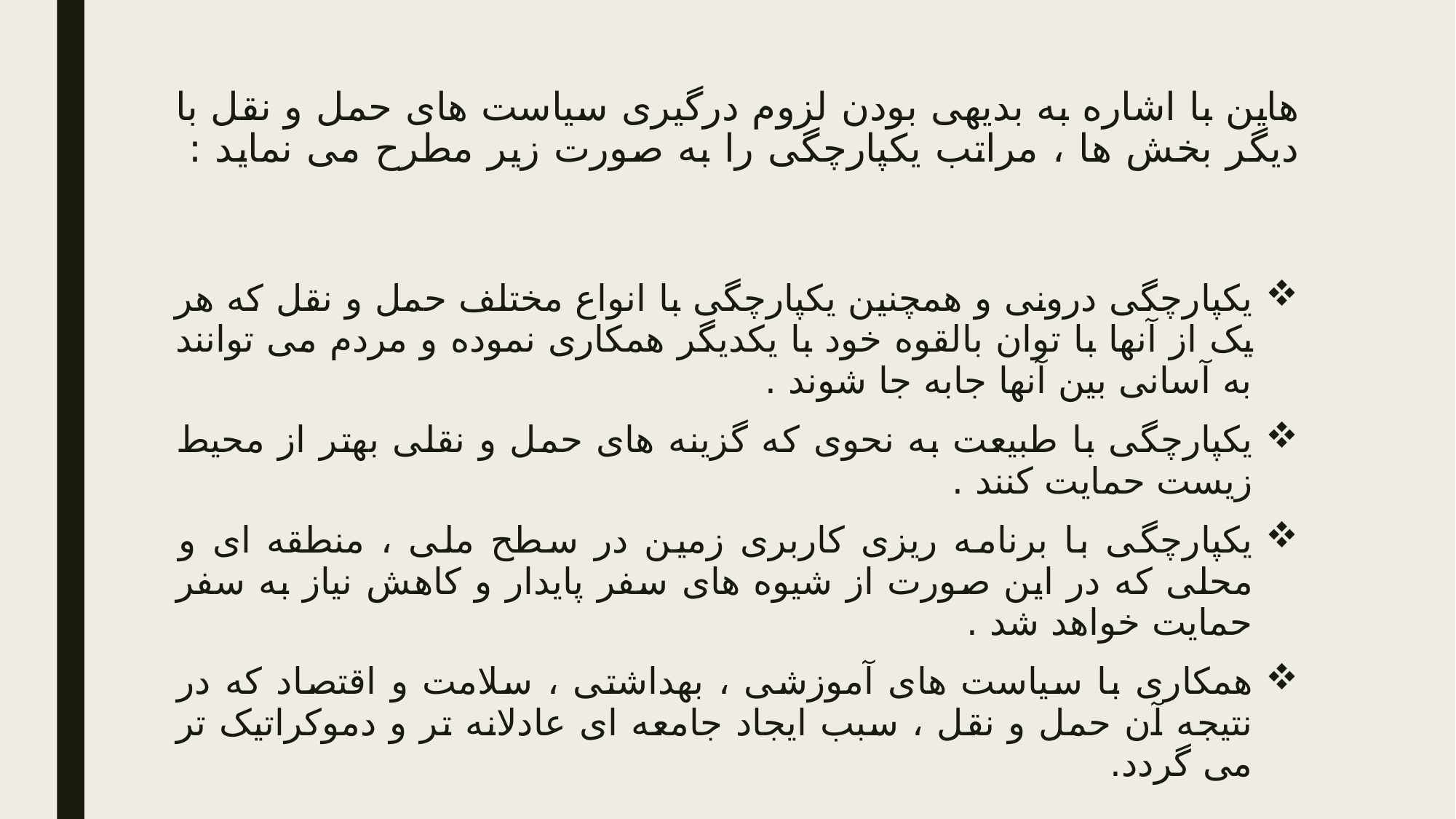

# هاین با اشاره به بدیهی بودن لزوم درگیری سیاست های حمل و نقل با دیگر بخش ها ، مراتب یکپارچگی را به صورت زیر مطرح می نماید :
یکپارچگی درونی و همچنین یکپارچگی با انواع مختلف حمل و نقل که هر یک از آنها با توان بالقوه خود با یکدیگر همکاری نموده و مردم می توانند به آسانی بین آنها جابه جا شوند .
یکپارچگی با طبیعت به نحوی که گزینه های حمل و نقلی بهتر از محیط زیست حمایت کنند .
یکپارچگی با برنامه ریزی کاربری زمین در سطح ملی ، منطقه ای و محلی که در این صورت از شیوه های سفر پایدار و کاهش نیاز به سفر حمایت خواهد شد .
همکاری با سیاست های آموزشی ، بهداشتی ، سلامت و اقتصاد که در نتیجه آن حمل و نقل ، سبب ایجاد جامعه ای عادلانه تر و دموکراتیک تر می گردد.